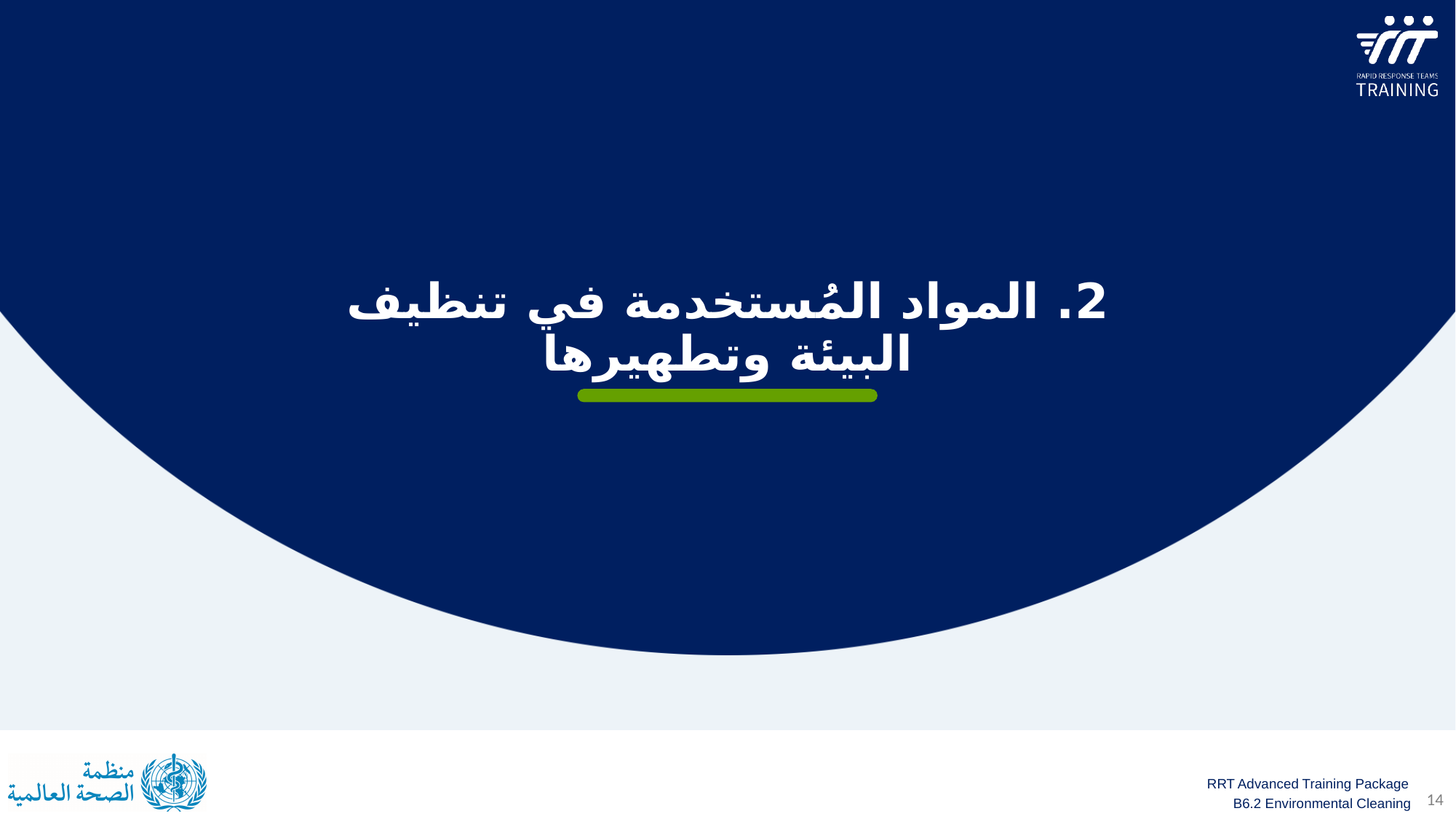

2. المواد المُستخدمة في تنظيف البيئة وتطهيرها